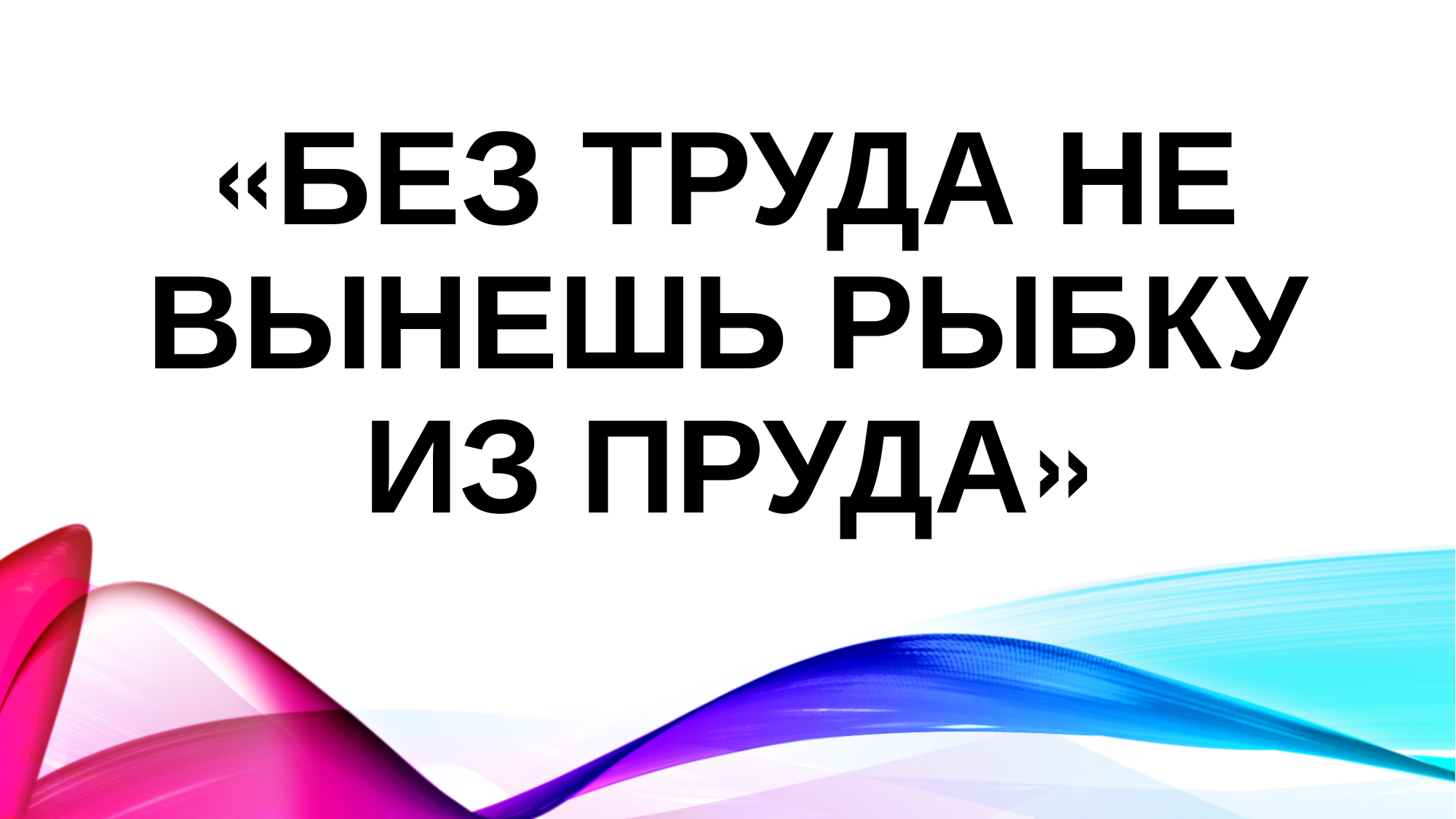

# «Без труда не вынешь рыбку из пруда»